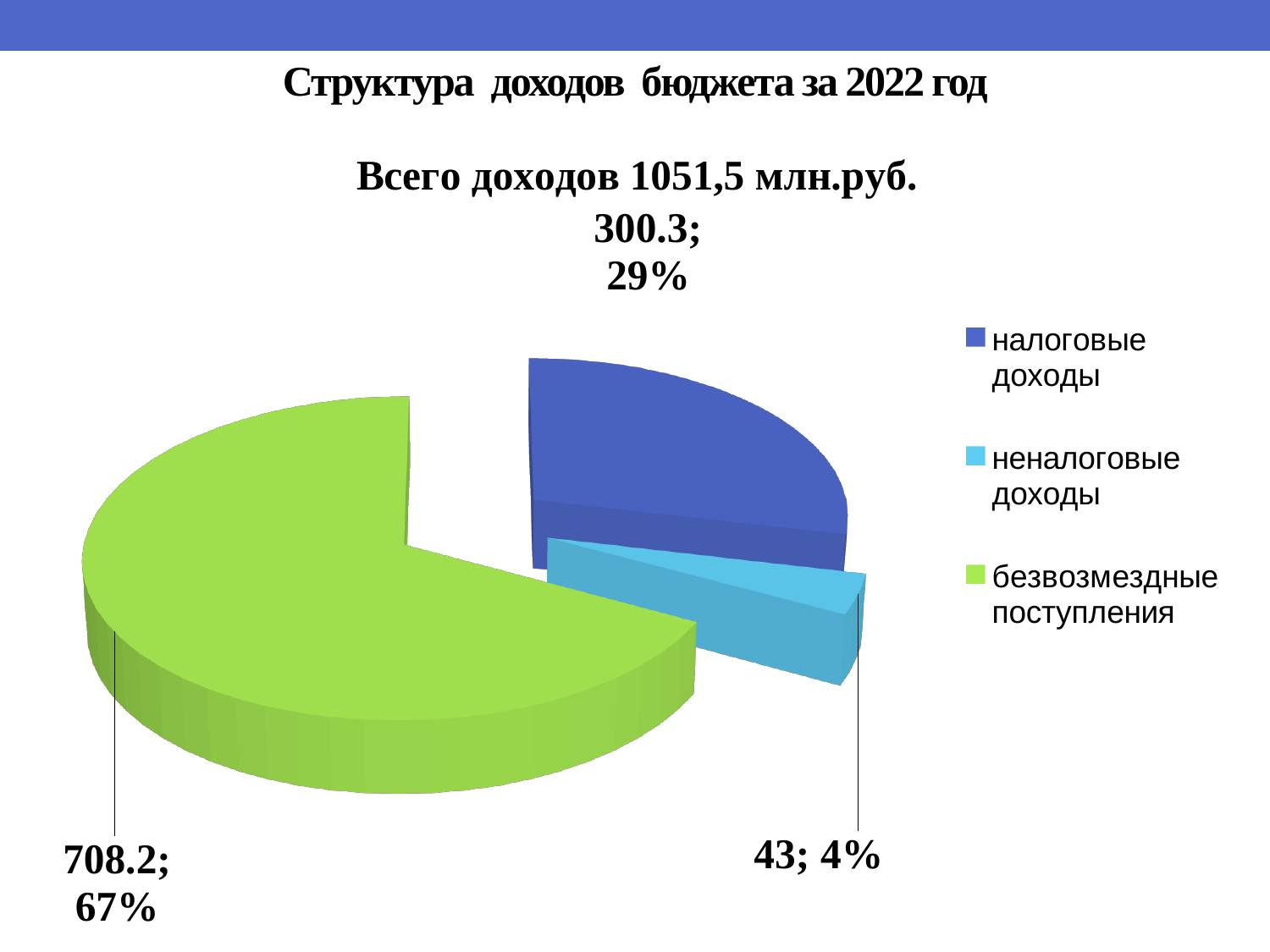

Структура  доходов  бюджета за 2022 год

[unsupported chart]